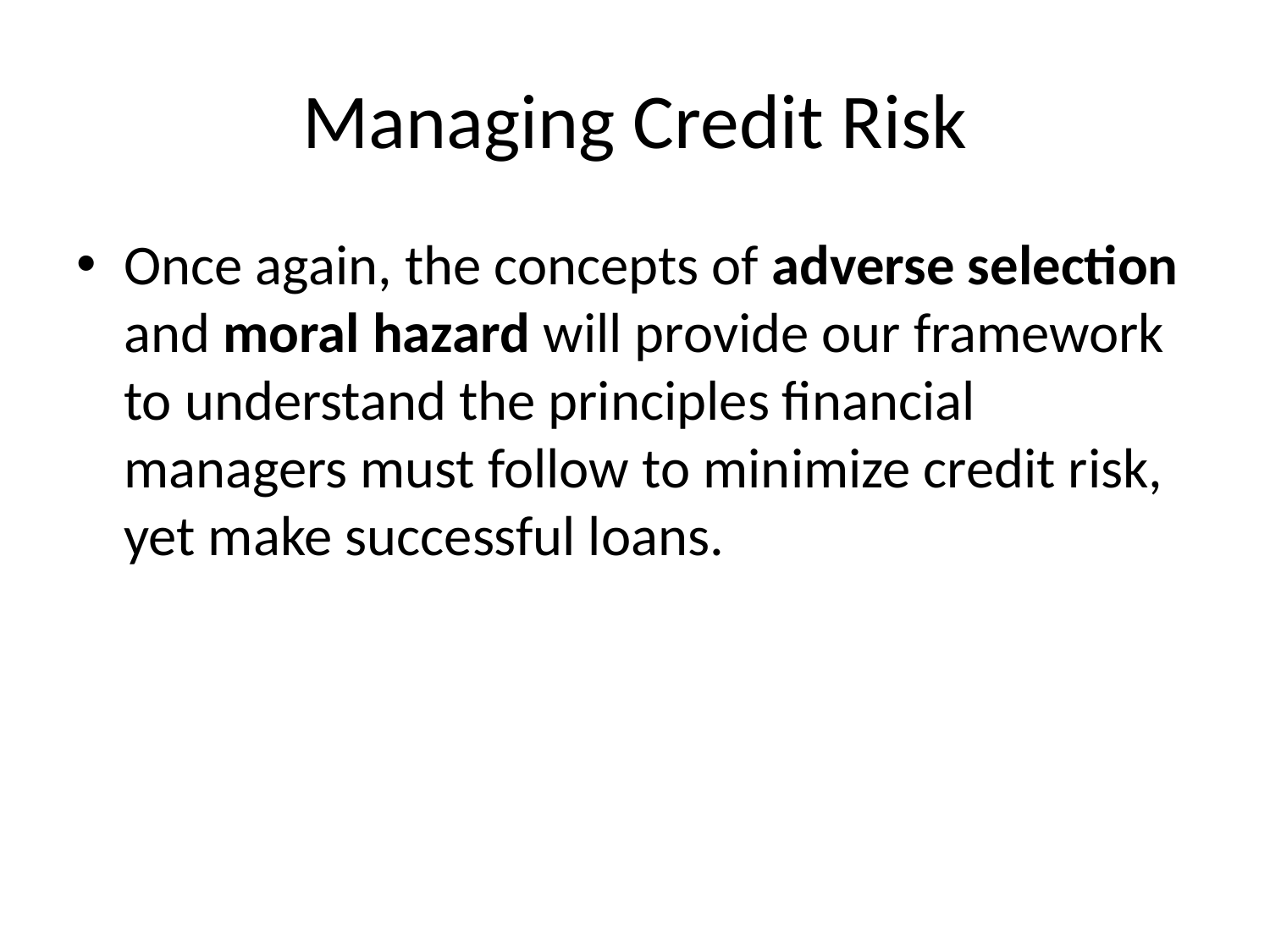

# Managing Credit Risk
Once again, the concepts of adverse selection and moral hazard will provide our framework to understand the principles financial managers must follow to minimize credit risk, yet make successful loans.